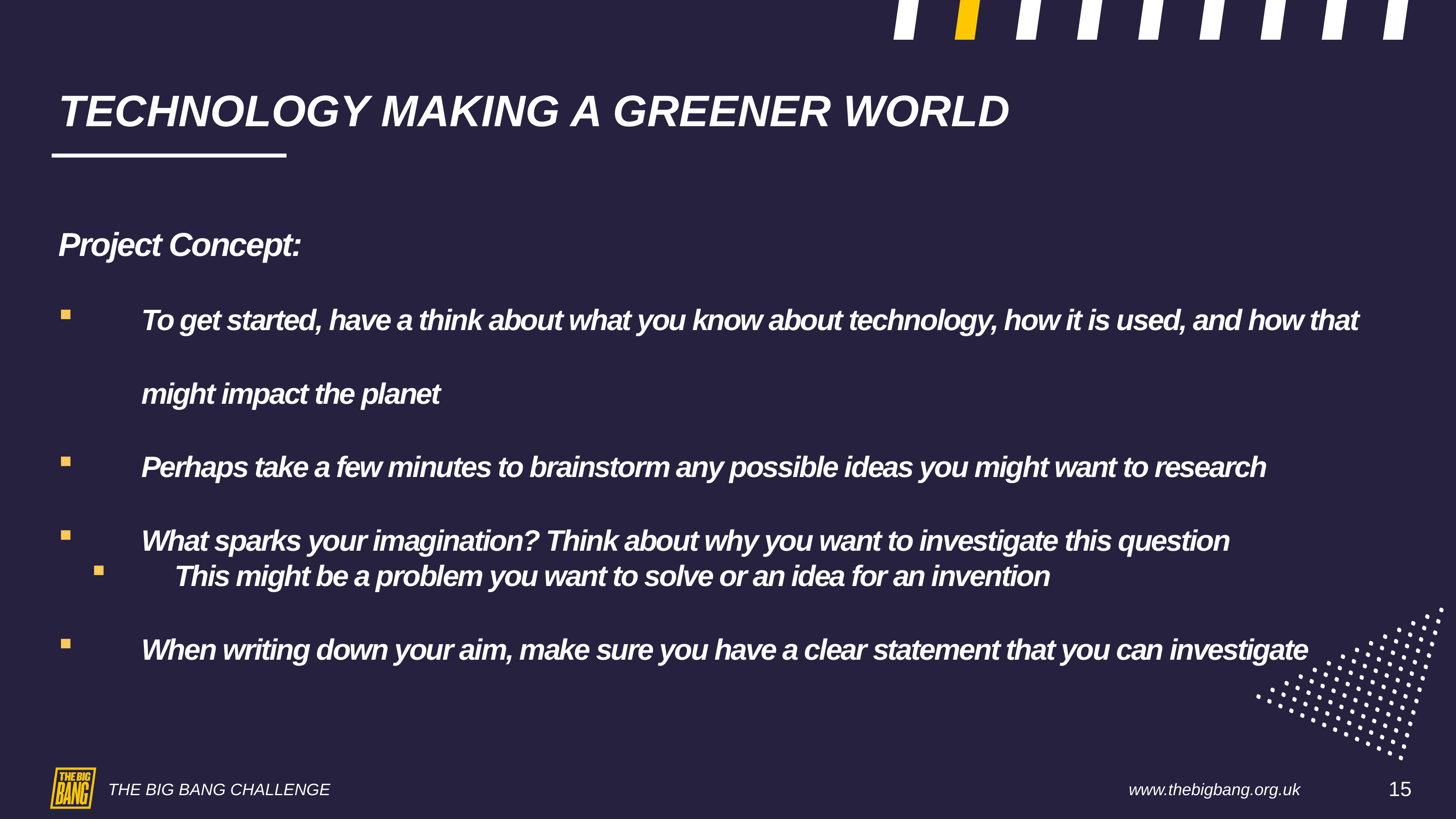

TECHNOLOGY MAKING A GREENER WORLD
Project Concept:
To get started, have a think about what you know about technology, how it is used, and how that might impact the planet
Perhaps take a few minutes to brainstorm any possible ideas you might want to research
What sparks your imagination? Think about why you want to investigate this question
This might be a problem you want to solve or an idea for an invention
When writing down your aim, make sure you have a clear statement that you can investigate